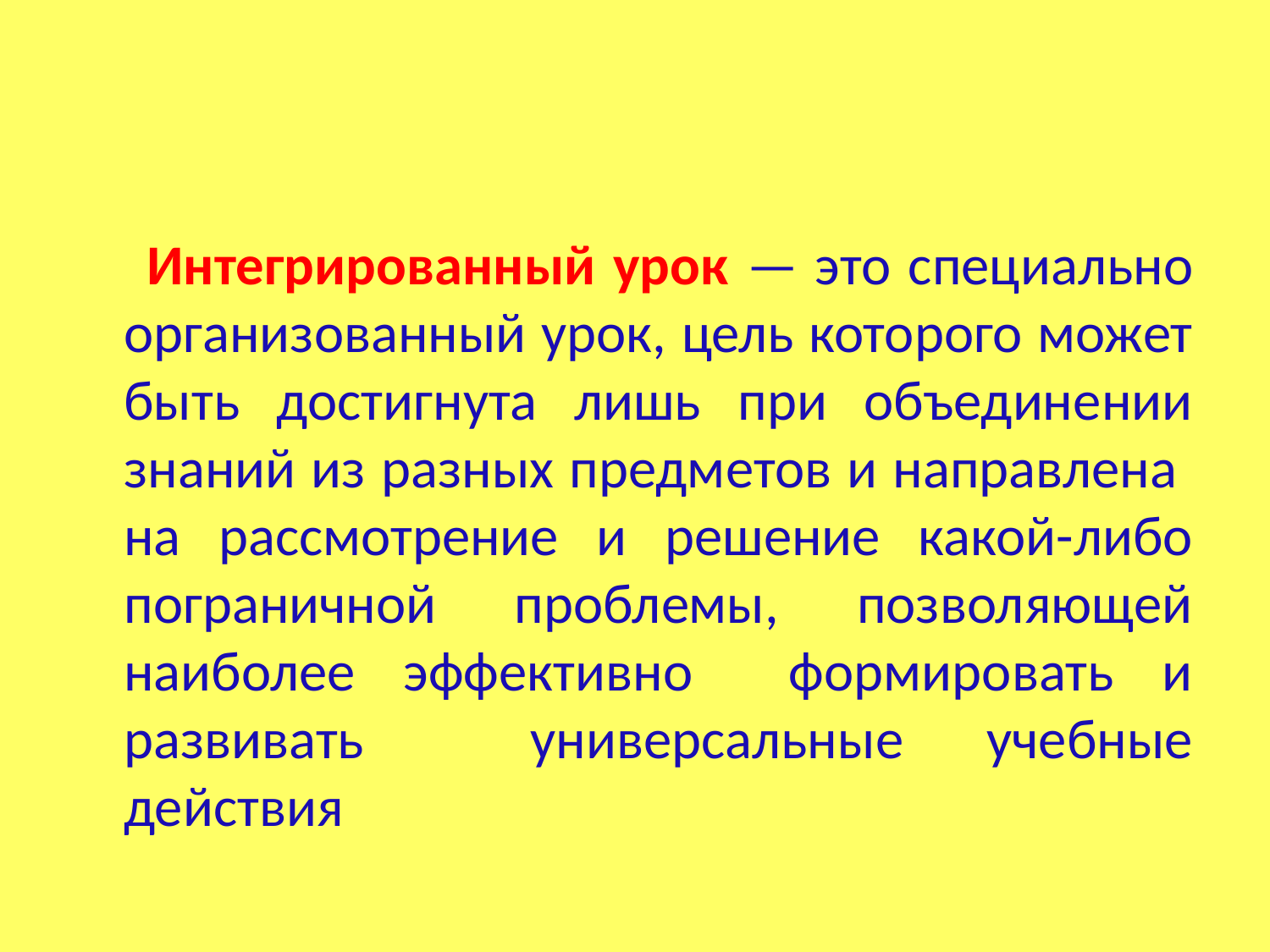

#
    Интегрированный урок — это специально организованный урок, цель которого может быть достигнута лишь при объединении знаний из разных предметов и направлена  на рассмотрение и решение какой-либо пограничной проблемы, позволяющей наиболее эффективно  формировать и развивать  универсальные учебные действия